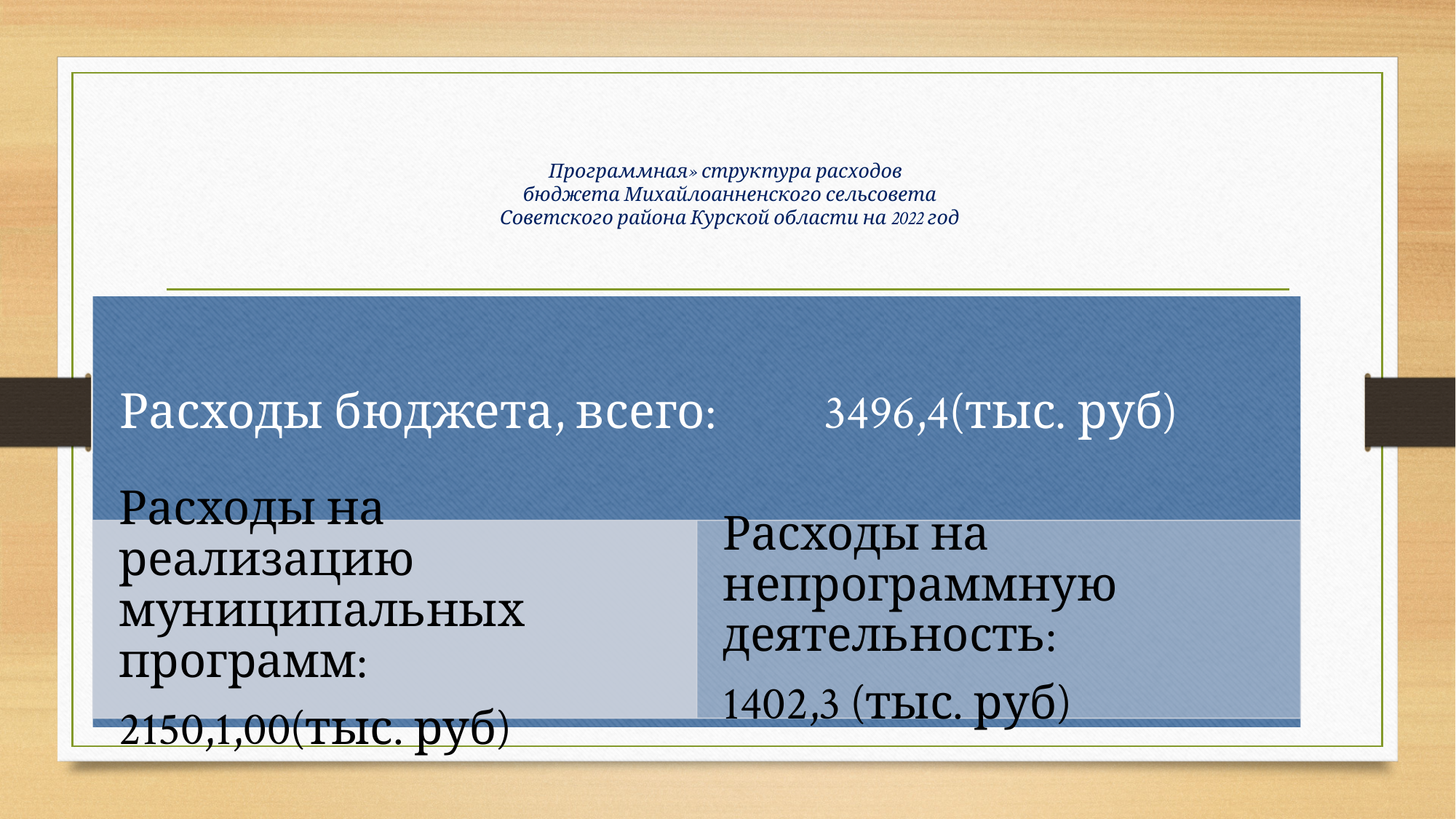

# Программная» структура расходов бюджета Михайлоанненского сельсовета Советского района Курской области на 2022 год
Расходы бюджета, всего:          3496,4(тыс. руб)
Расходы на реализацию муниципальных программ:
2150,1,00(тыс. руб)
Расходы на непрограммную деятельность:
1402,3 (тыс. руб)